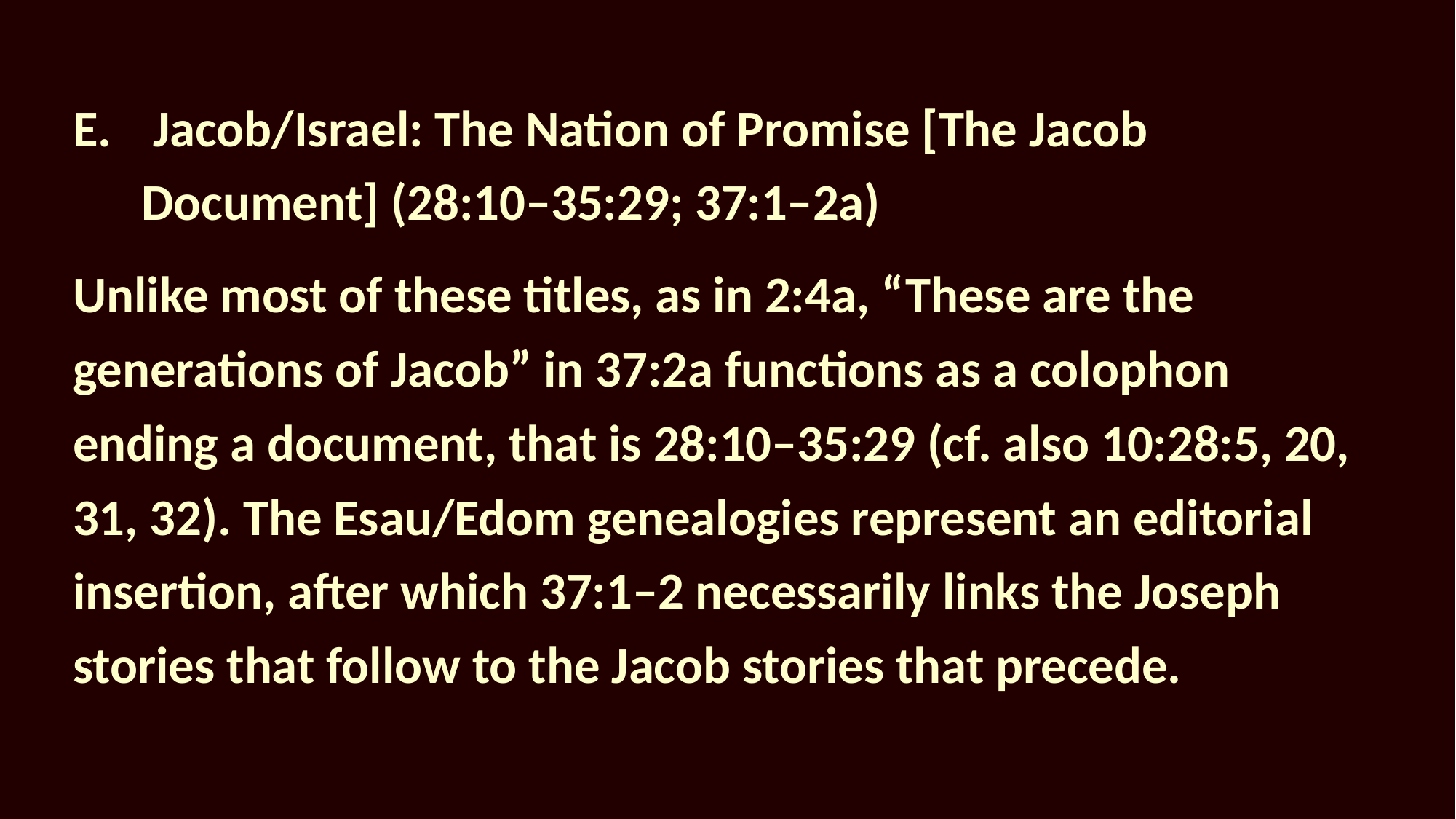

E.	 Jacob/Israel: The Nation of Promise [The Jacob Document] (28:10–35:29; 37:1–2a)
Unlike most of these titles, as in 2:4a, “These are the generations of Jacob” in 37:2a functions as a colophon ending a document, that is 28:10–35:29 (cf. also 10:28:5, 20, 31, 32). The Esau/Edom genealogies represent an editorial insertion, after which 37:1–2 necessarily links the Joseph stories that follow to the Jacob stories that precede.